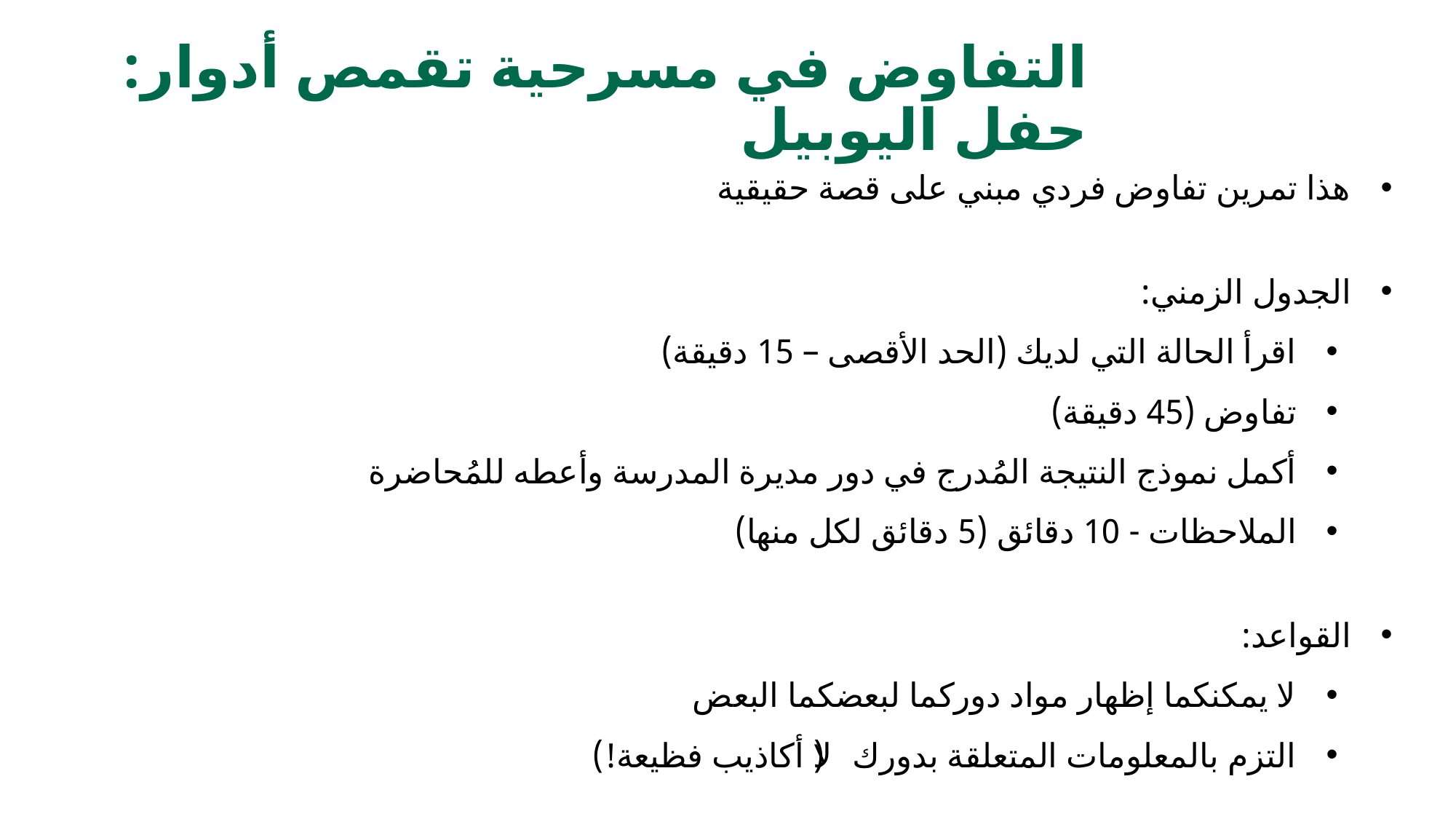

# التفاوض في مسرحية تقمص أدوار: حفل اليوبيل
هذا تمرين تفاوض فردي مبني على قصة حقيقية

الجدول الزمني:
اقرأ الحالة التي لديك (الحد الأقصى – 15 دقيقة)
تفاوض (45 دقيقة)
أكمل نموذج النتيجة المُدرج في دور مديرة المدرسة وأعطه للمُحاضرة
الملاحظات - 10 دقائق (5 دقائق لكل منها)

القواعد:
لا يمكنكما إظهار مواد دوركما لبعضكما البعض
التزم بالمعلومات المتعلقة بدورك (لا أكاذيب فظيعة!)